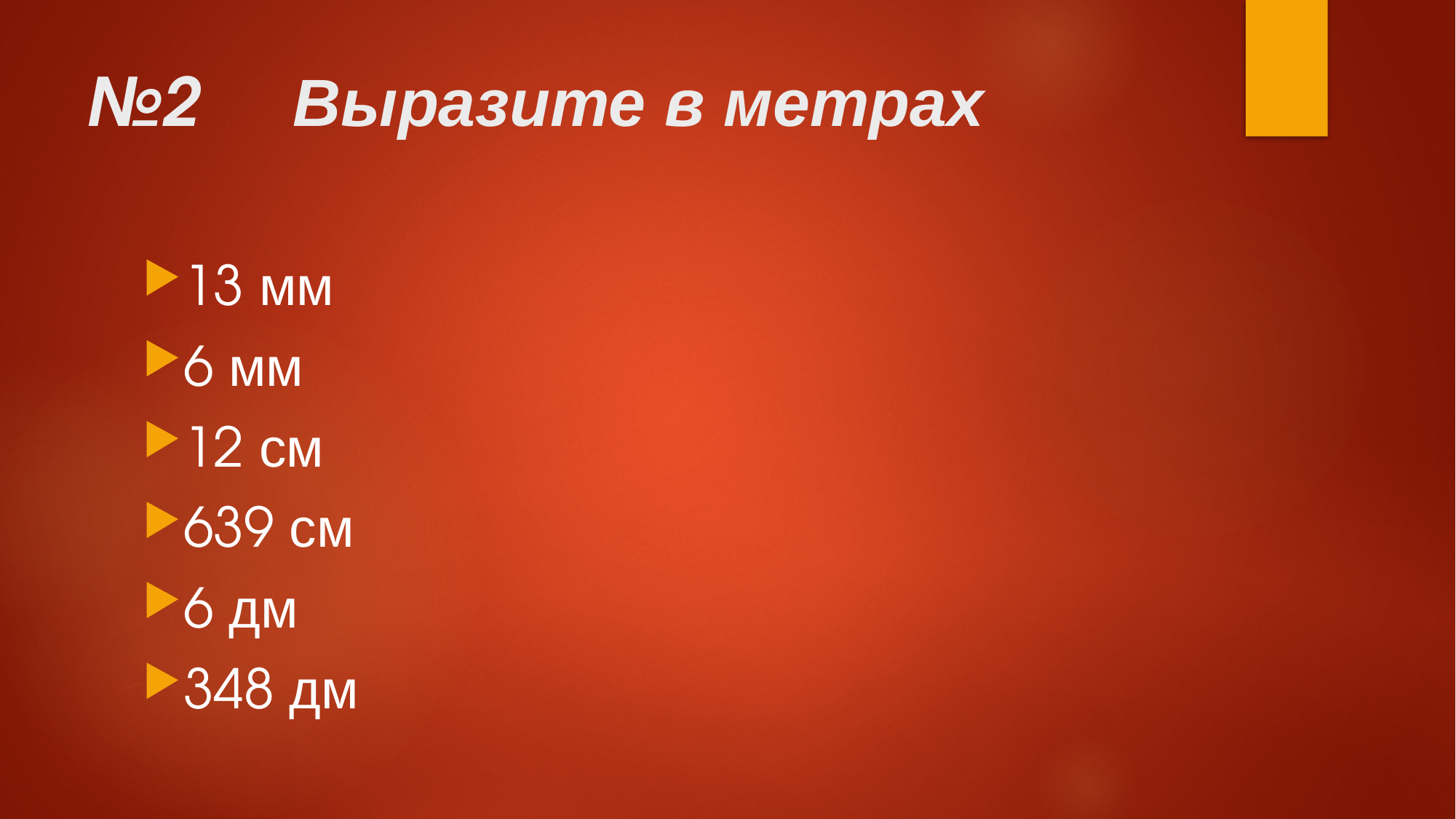

# №2     Выразите в метрах
13 мм
6 мм
12 см
639 см
6 дм
348 дм